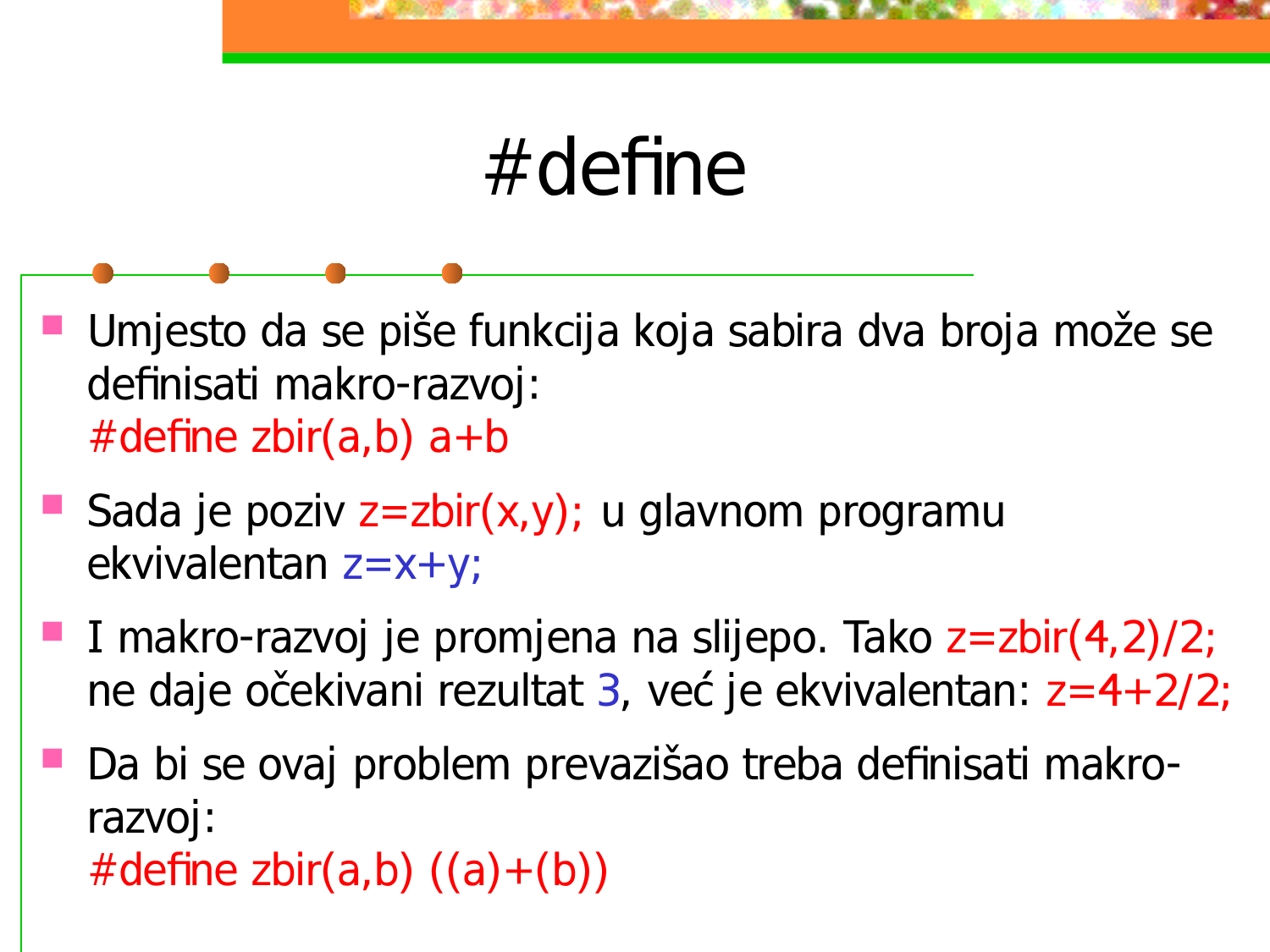

# #define
Umjesto da se piše funkcija koja sabira dva broja može se definisati makro-razvoj:
#define zbir(a,b) a+b
Sada je poziv z=zbir(x,y); u glavnom programu ekvivalentan z=x+y;
I makro-razvoj je promjena na slijepo. Tako z=zbir(4,2)/2; ne daje očekivani rezultat 3, već je ekvivalentan: z=4+2/2;
Da bi se ovaj problem prevazišao treba definisati makro-razvoj:
#define zbir(a,b) ((a)+(b))